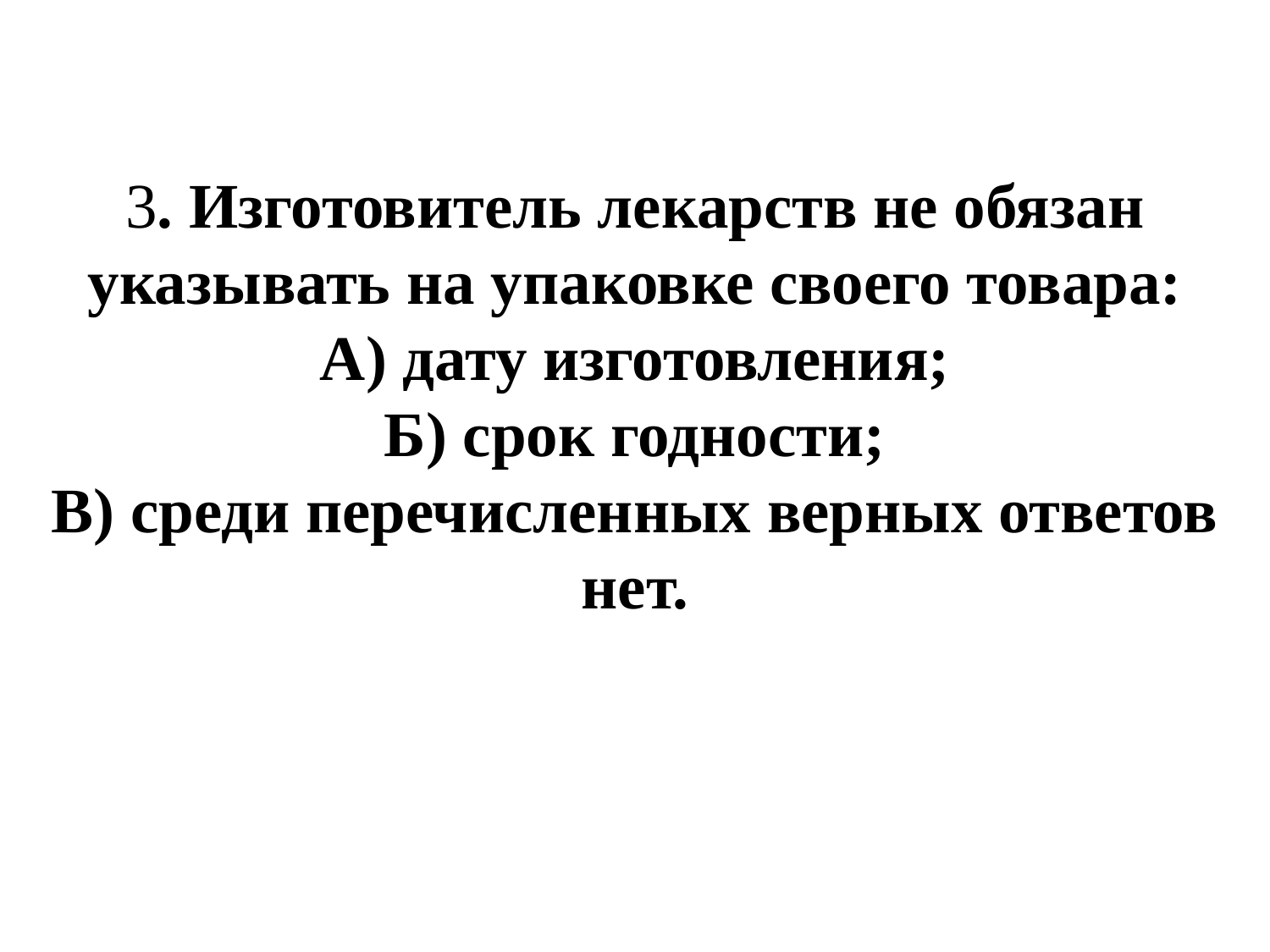

3. Изготовитель лекарств не обязан указывать на упаковке своего товара:
А) дату изготовления;
Б) срок годности;
В) среди перечисленных верных ответов нет.